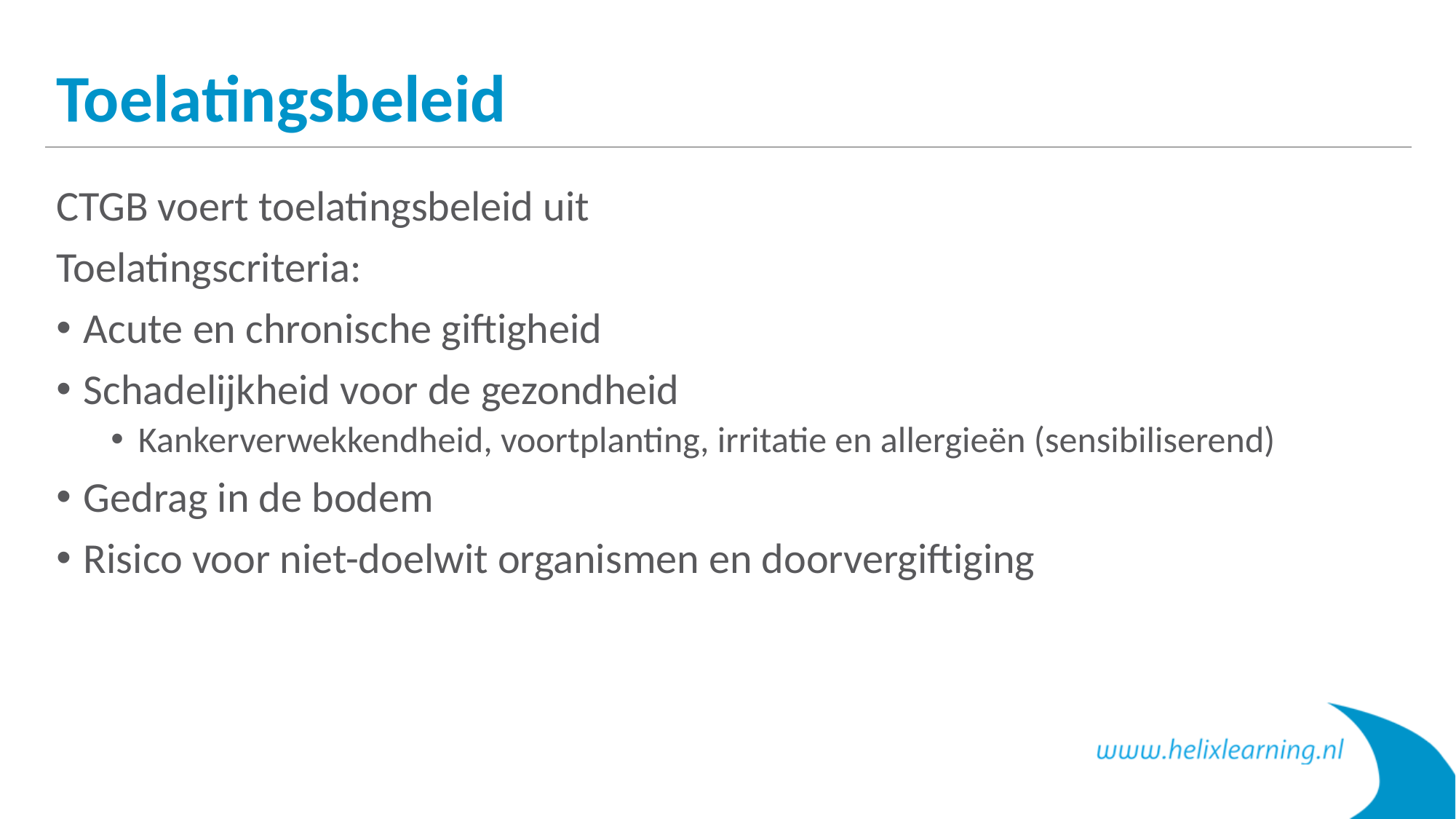

# Toelatingsbeleid
CTGB voert toelatingsbeleid uit
Toelatingscriteria:
Acute en chronische giftigheid
Schadelijkheid voor de gezondheid
Kankerverwekkendheid, voortplanting, irritatie en allergieën (sensibiliserend)
Gedrag in de bodem
Risico voor niet-doelwit organismen en doorvergiftiging